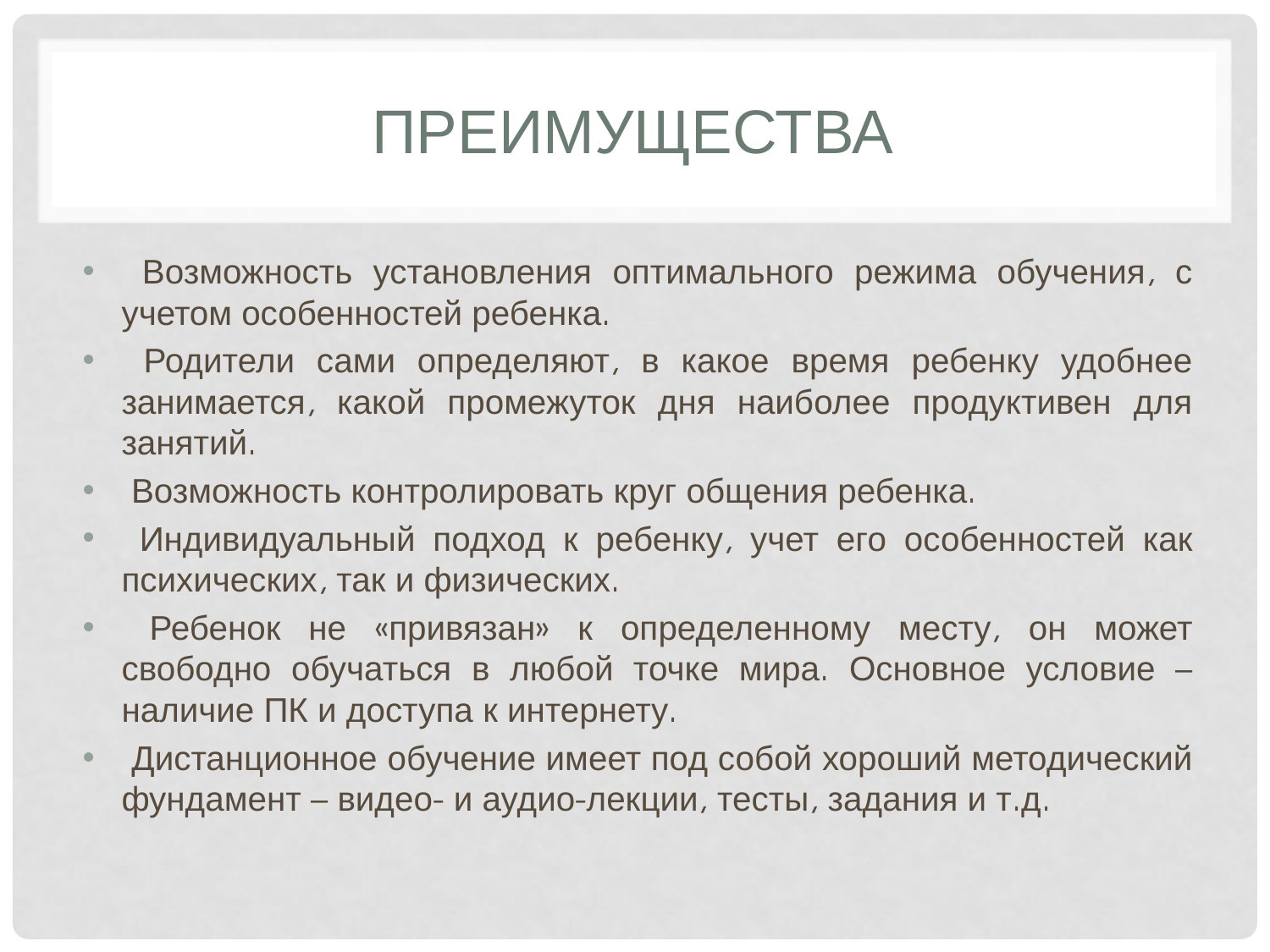

# Преимущества
 Возможность установления оптимального режима обучения, с учетом особенностей ребенка.
 Родители сами определяют, в какое время ребенку удобнее занимается, какой промежуток дня наиболее продуктивен для занятий.
 Возможность контролировать круг общения ребенка.
 Индивидуальный подход к ребенку, учет его особенностей как психических, так и физических.
 Ребенок не «привязан» к определенному месту, он может свободно обучаться в любой точке мира. Основное условие – наличие ПК и доступа к интернету.
 Дистанционное обучение имеет под собой хороший методический фундамент – видео- и аудио-лекции, тесты, задания и т.д.